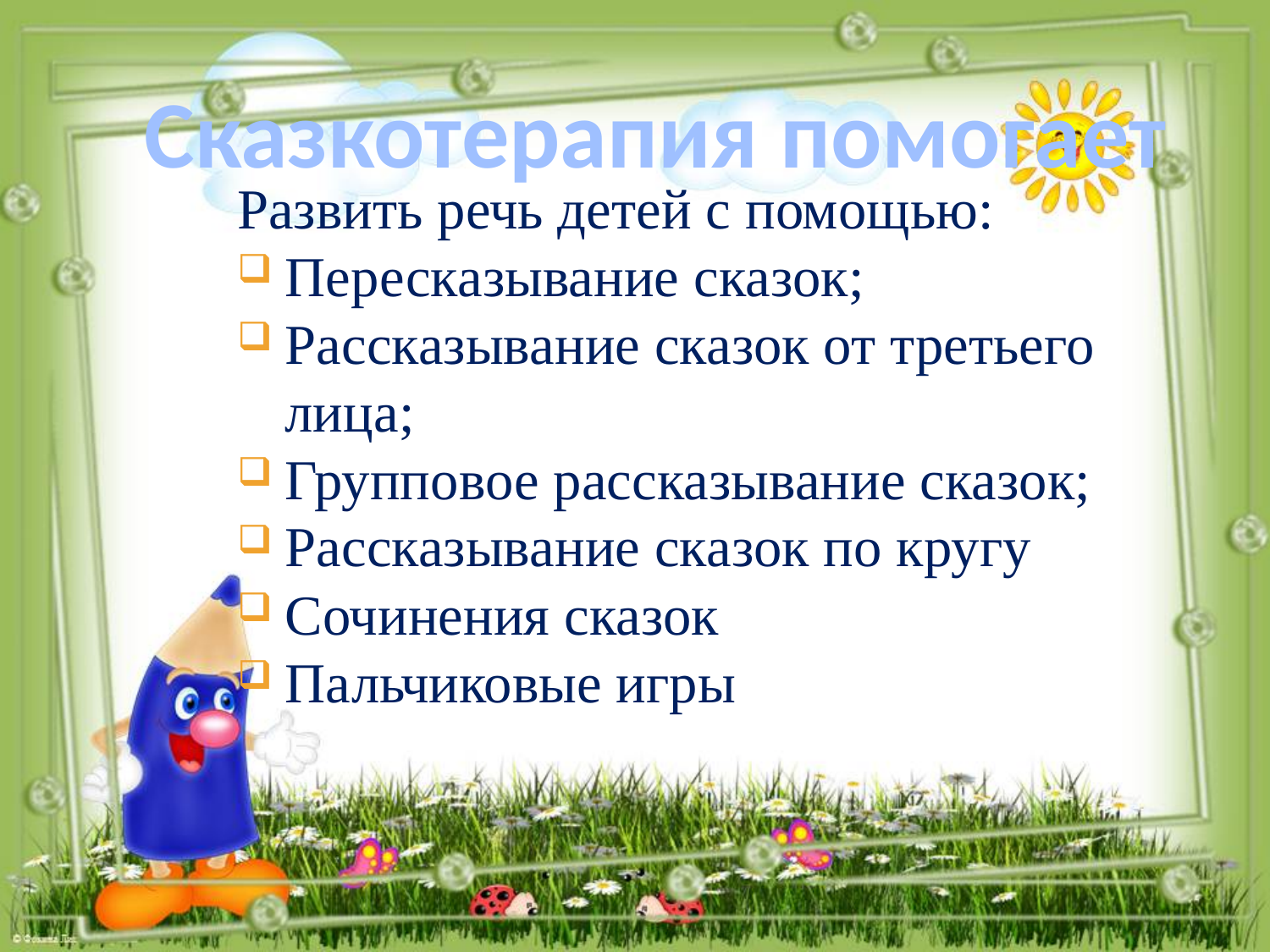

Сказкотерапия помогает
Развить речь детей с помощью:
Пересказывание сказок;
Рассказывание сказок от третьего лица;
Групповое рассказывание сказок;
Рассказывание сказок по кругу
Сочинения сказок
Пальчиковые игры